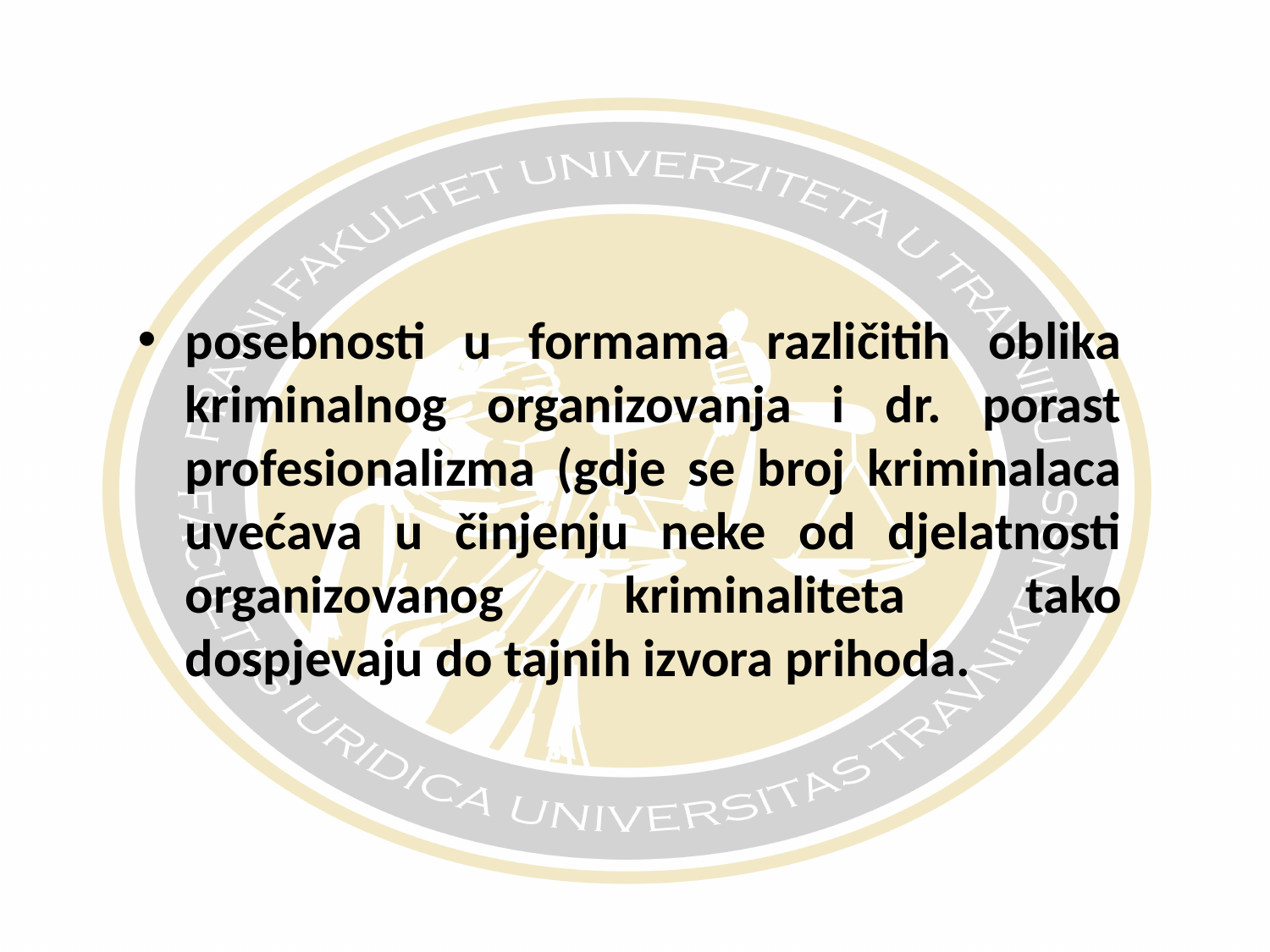

#
posebnosti u formama različitih oblika kriminalnog organizovanja i dr. porast profesionalizma (gdje se broj kriminalaca uvećava u činjenju neke od djelatnosti organizovanog kriminaliteta tako dospjevaju do tajnih izvora prihoda.